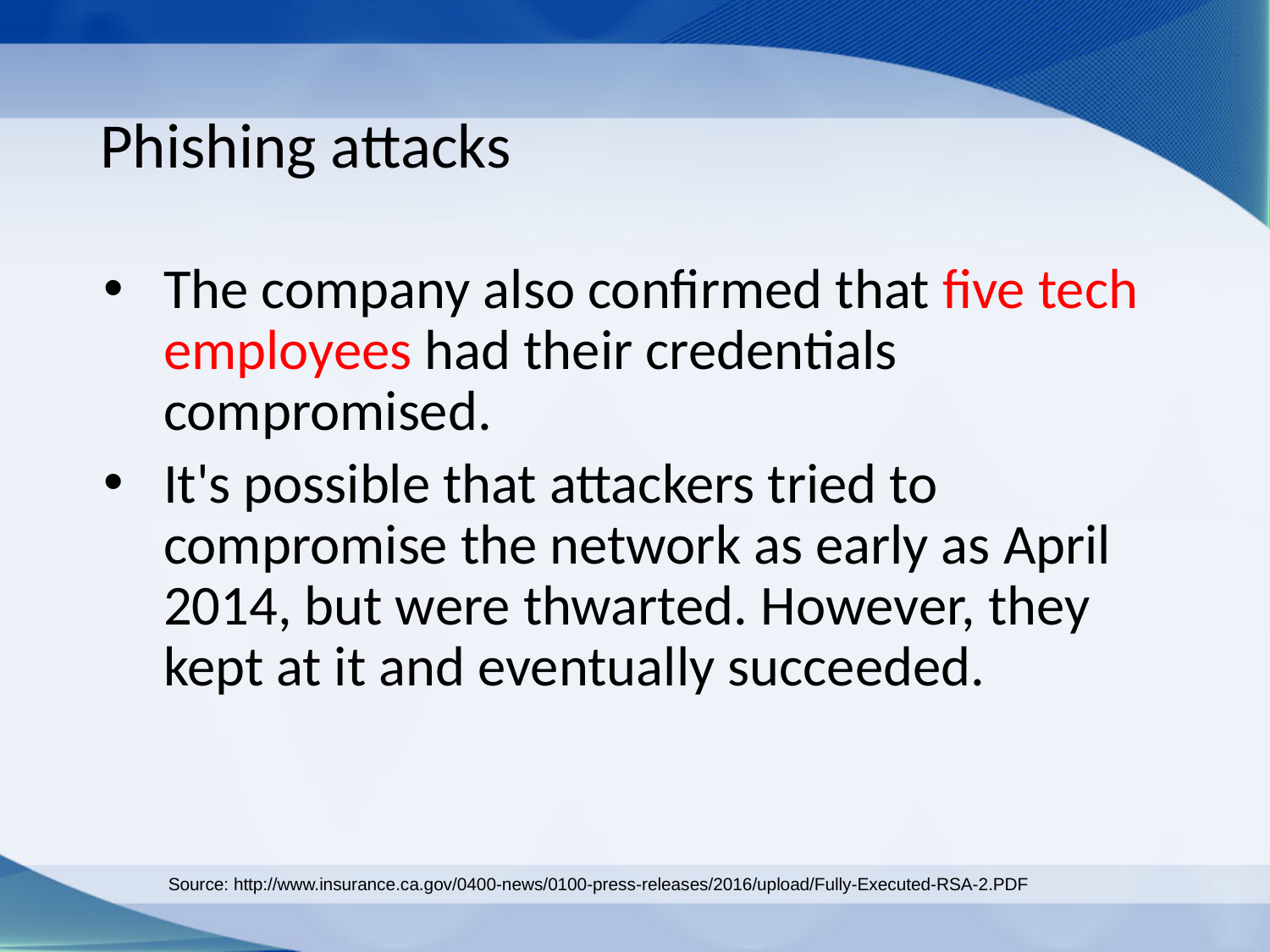

# Phishing attacks
The company also confirmed that five tech employees had their credentials compromised.
It's possible that attackers tried to compromise the network as early as April 2014, but were thwarted. However, they kept at it and eventually succeeded.
Source: http://www.insurance.ca.gov/0400-news/0100-press-releases/2016/upload/Fully-Executed-RSA-2.PDF